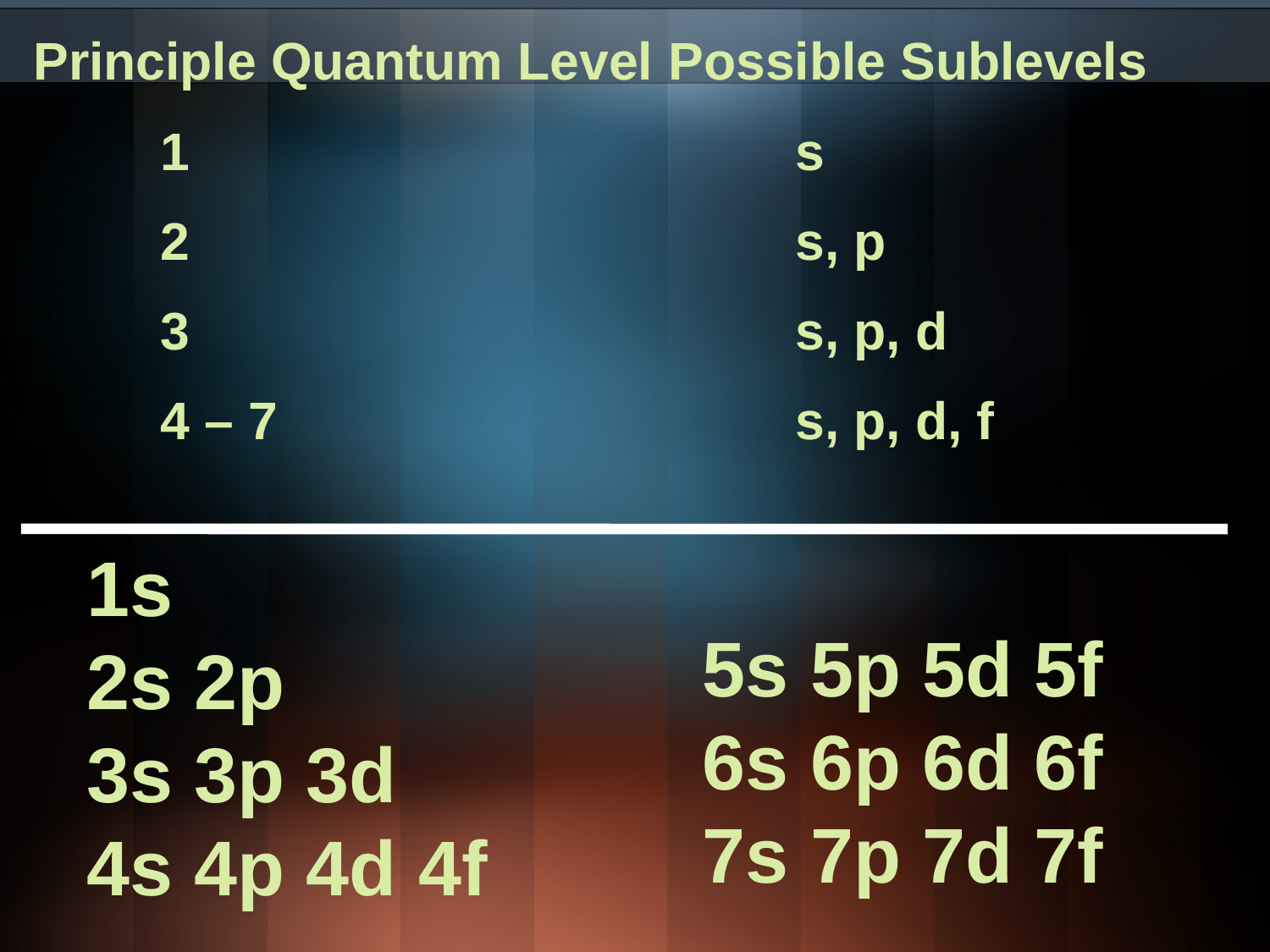

Principle Quantum Level	Possible Sublevels
	1					s
	2					s, p
	3					s, p, d
	4 – 7					s, p, d, f

1s
2s 2p
3s 3p 3d
4s 4p 4d 4f
5s 5p 5d 5f
6s 6p 6d 6f
7s 7p 7d 7f